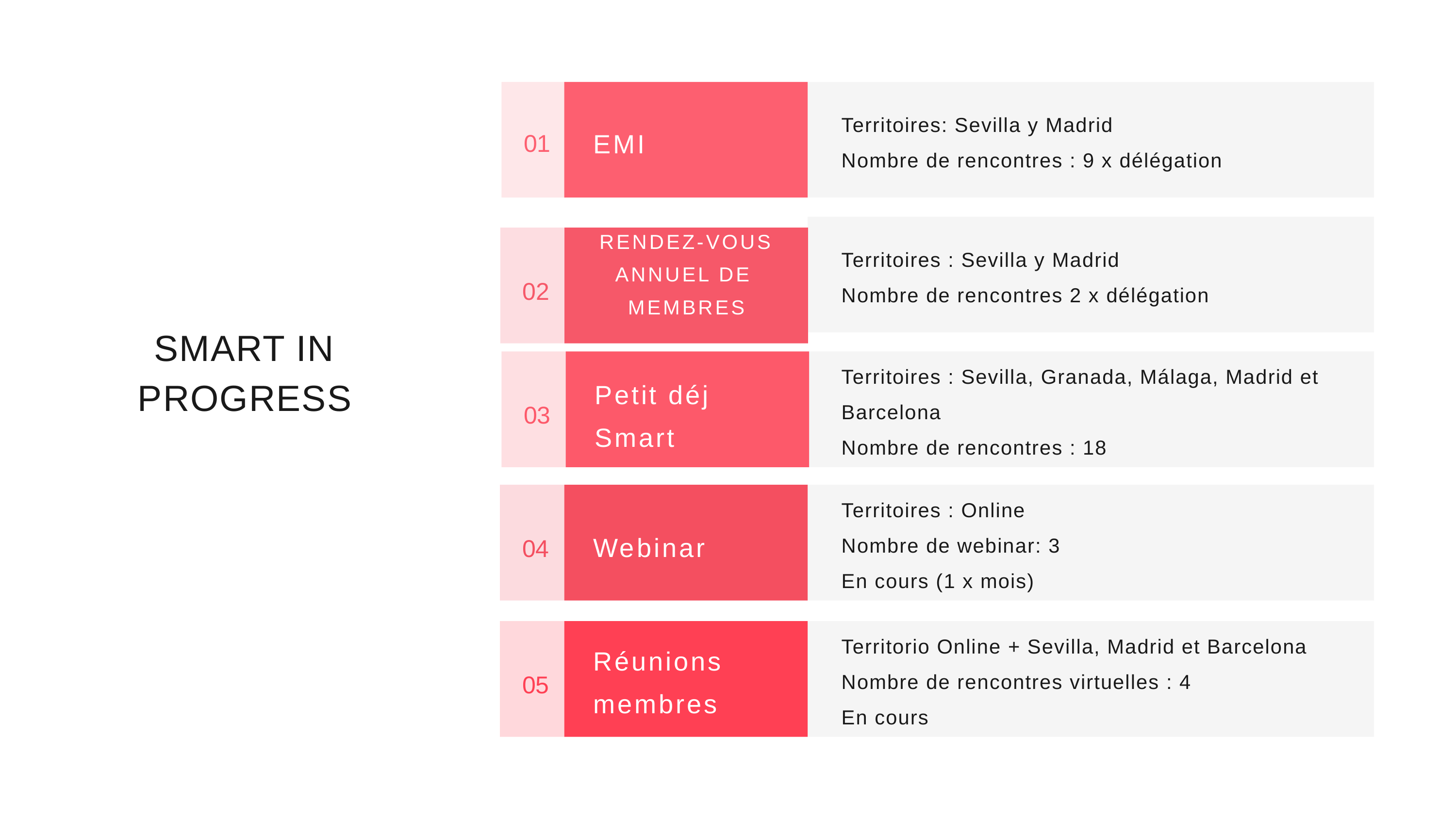

Territoires: Sevilla y Madrid
Nombre de rencontres : 9 x délégation
EMI
01
RENDEZ-VOUS ANNUEL DE
MEMBRES

02
Territoires : Sevilla y Madrid
Nombre de rencontres 2 x délégation
SMART IN PROGRESS

Petit déj Smart
03
Territoires : Sevilla, Granada, Málaga, Madrid et Barcelona
Nombre de rencontres : 18

Webinar
04
Territoires : Online
Nombre de webinar: 3
En cours (1 x mois)

Réunions membres
05
Territorio Online + Sevilla, Madrid et Barcelona
Nombre de rencontres virtuelles : 4
En cours